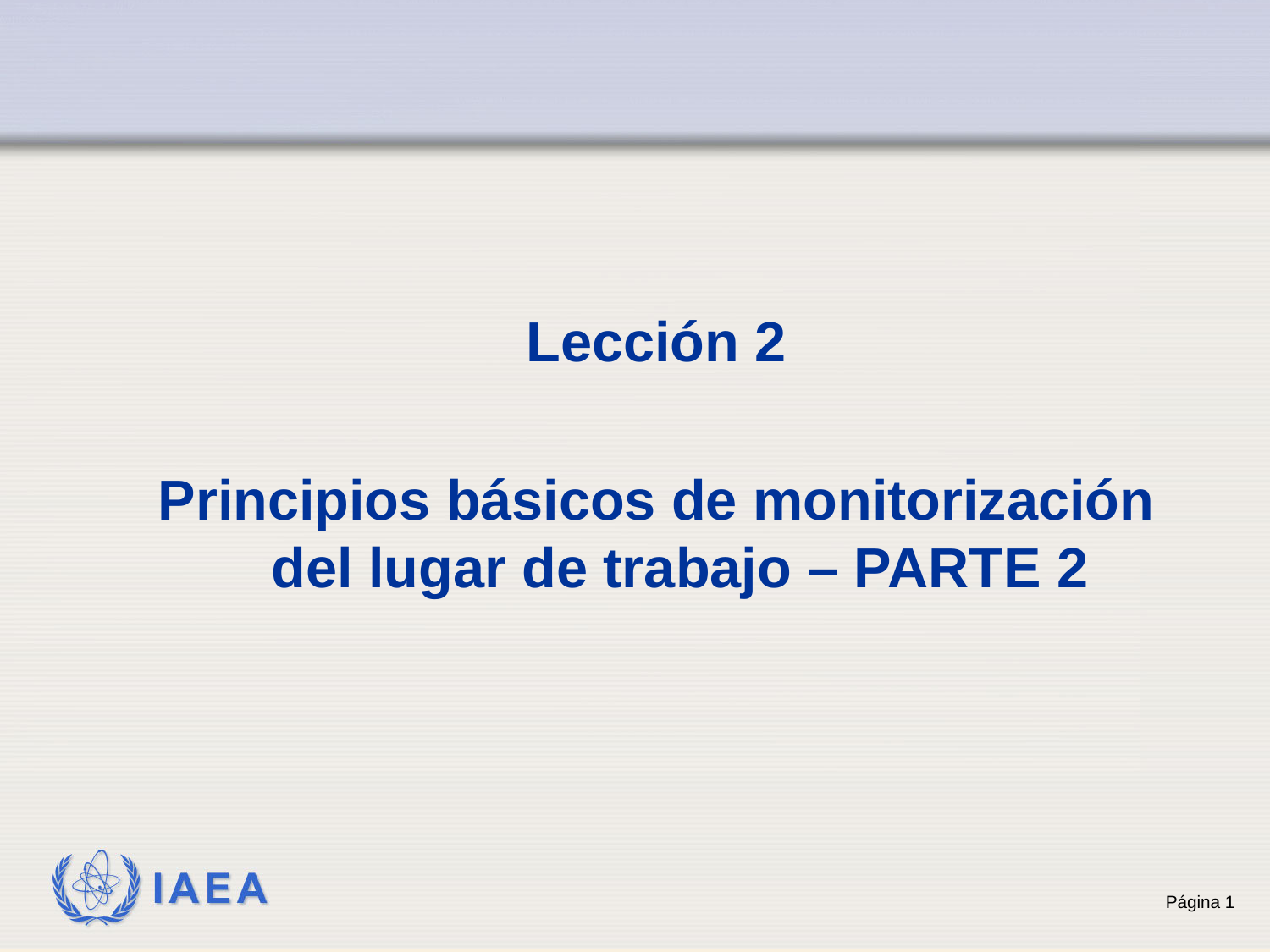

Lección 2

Principios básicos de monitorización del lugar de trabajo – PARTE 2
1